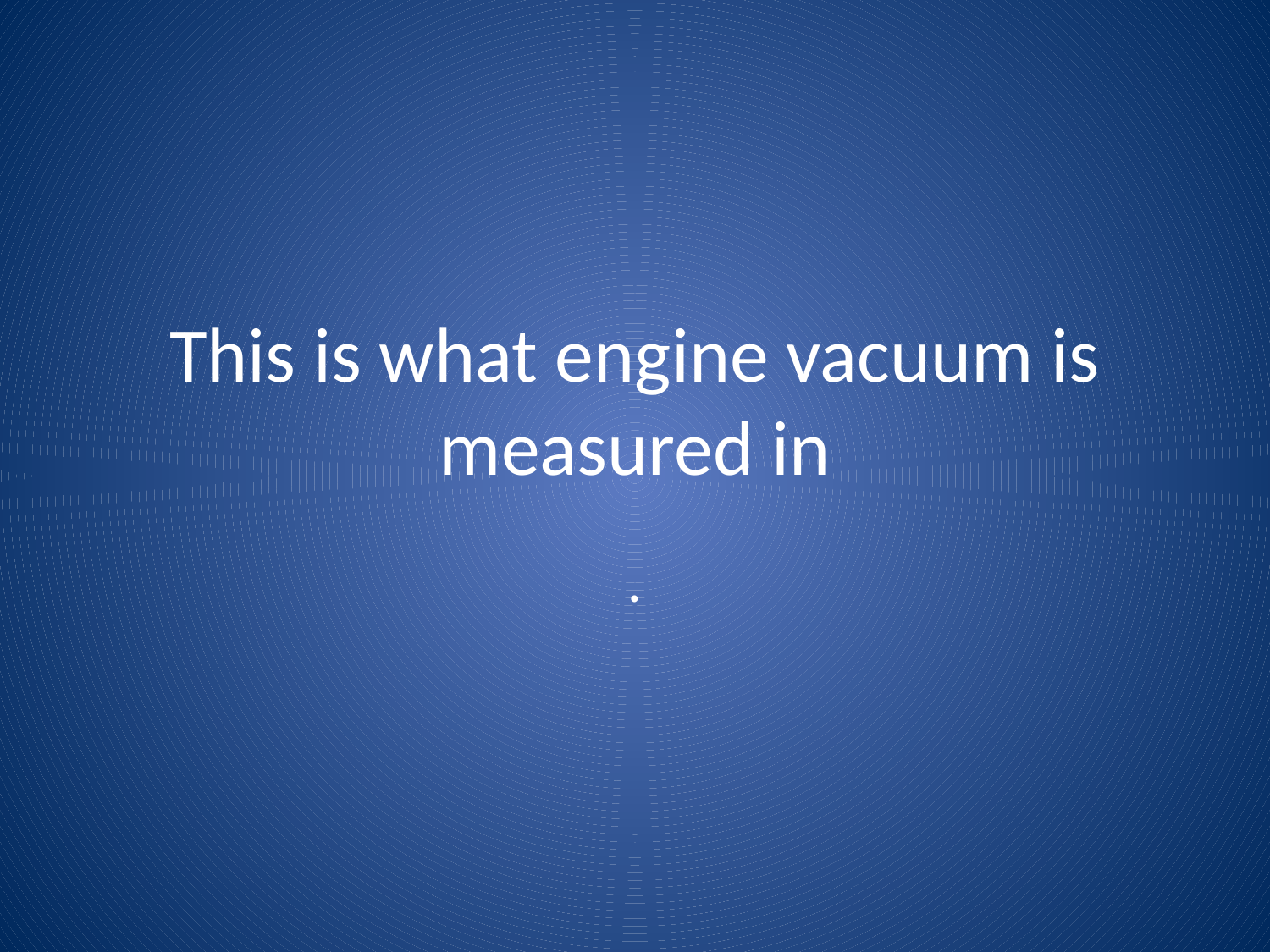

# This is what engine vacuum is measured in
.